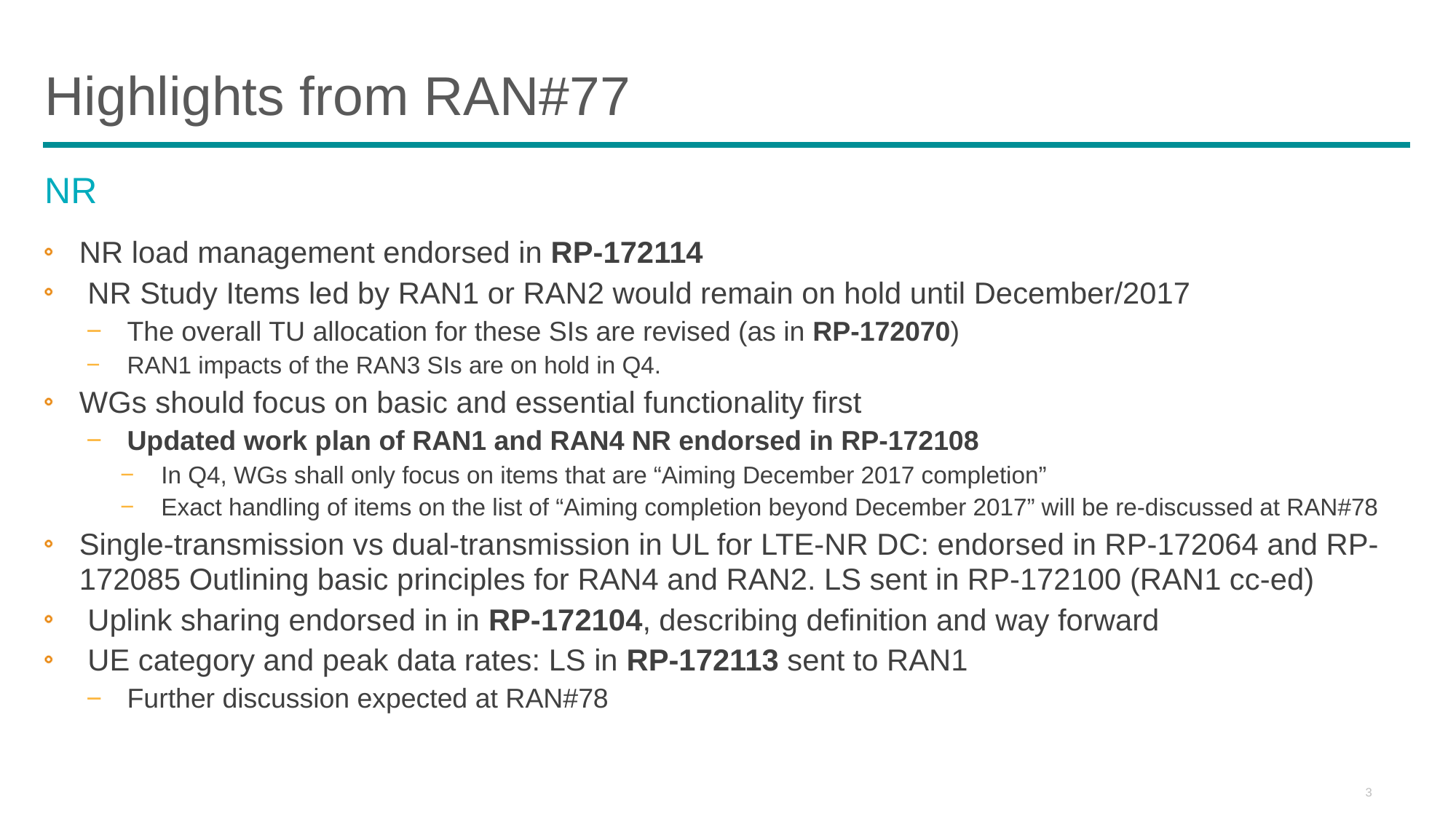

# Highlights from RAN#77
NR
NR load management endorsed in RP-172114
 NR Study Items led by RAN1 or RAN2 would remain on hold until December/2017
The overall TU allocation for these SIs are revised (as in RP-172070)
RAN1 impacts of the RAN3 SIs are on hold in Q4.
WGs should focus on basic and essential functionality first
Updated work plan of RAN1 and RAN4 NR endorsed in RP-172108
In Q4, WGs shall only focus on items that are “Aiming December 2017 completion”
Exact handling of items on the list of “Aiming completion beyond December 2017” will be re-discussed at RAN#78
Single-transmission vs dual-transmission in UL for LTE-NR DC: endorsed in RP-172064 and RP-172085 Outlining basic principles for RAN4 and RAN2. LS sent in RP-172100 (RAN1 cc-ed)
 Uplink sharing endorsed in in RP-172104, describing definition and way forward
 UE category and peak data rates: LS in RP-172113 sent to RAN1
Further discussion expected at RAN#78